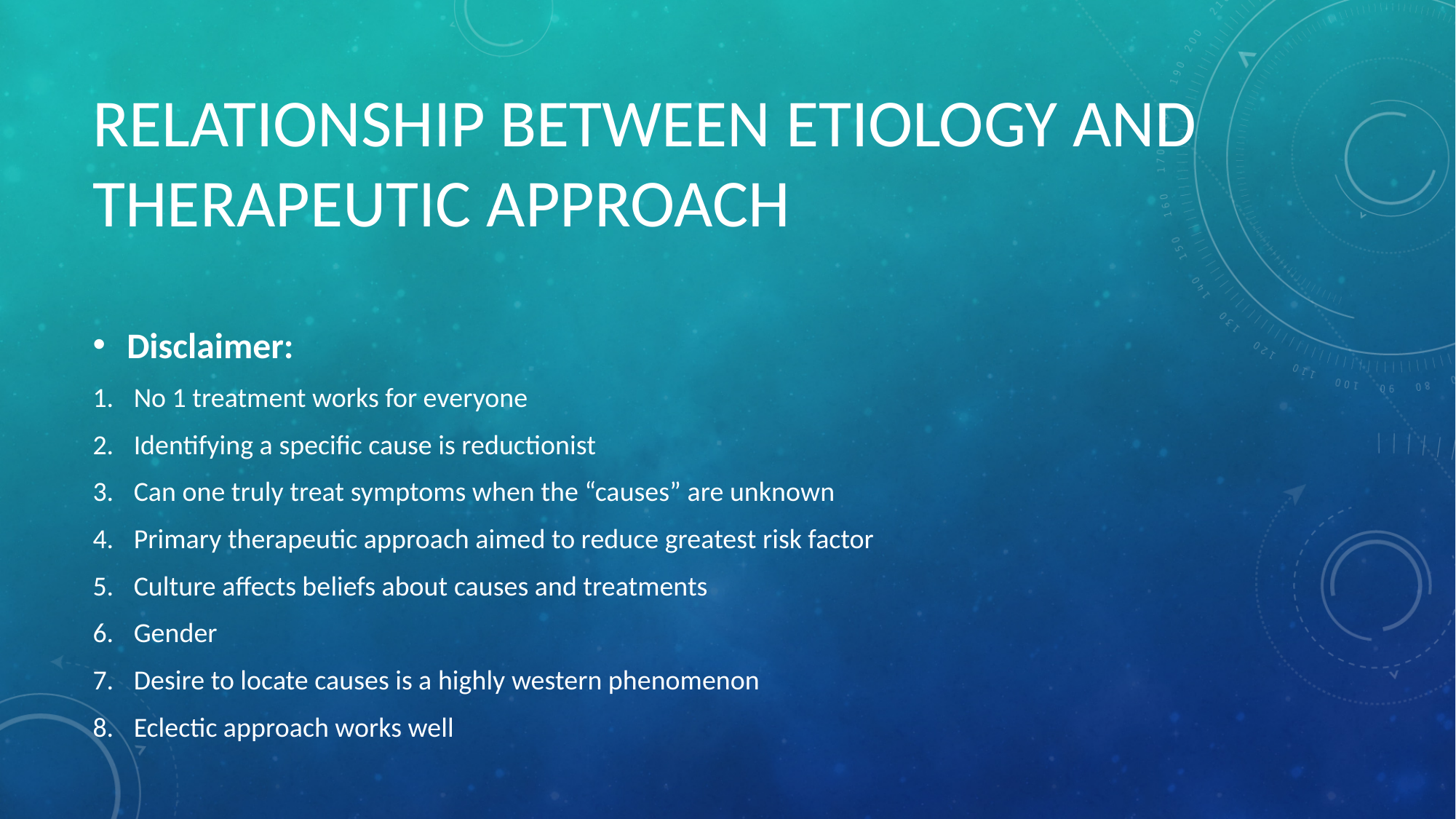

# Relationship between etiology and therapeutic approach
Disclaimer:
No 1 treatment works for everyone
Identifying a specific cause is reductionist
Can one truly treat symptoms when the “causes” are unknown
Primary therapeutic approach aimed to reduce greatest risk factor
Culture affects beliefs about causes and treatments
Gender
Desire to locate causes is a highly western phenomenon
Eclectic approach works well